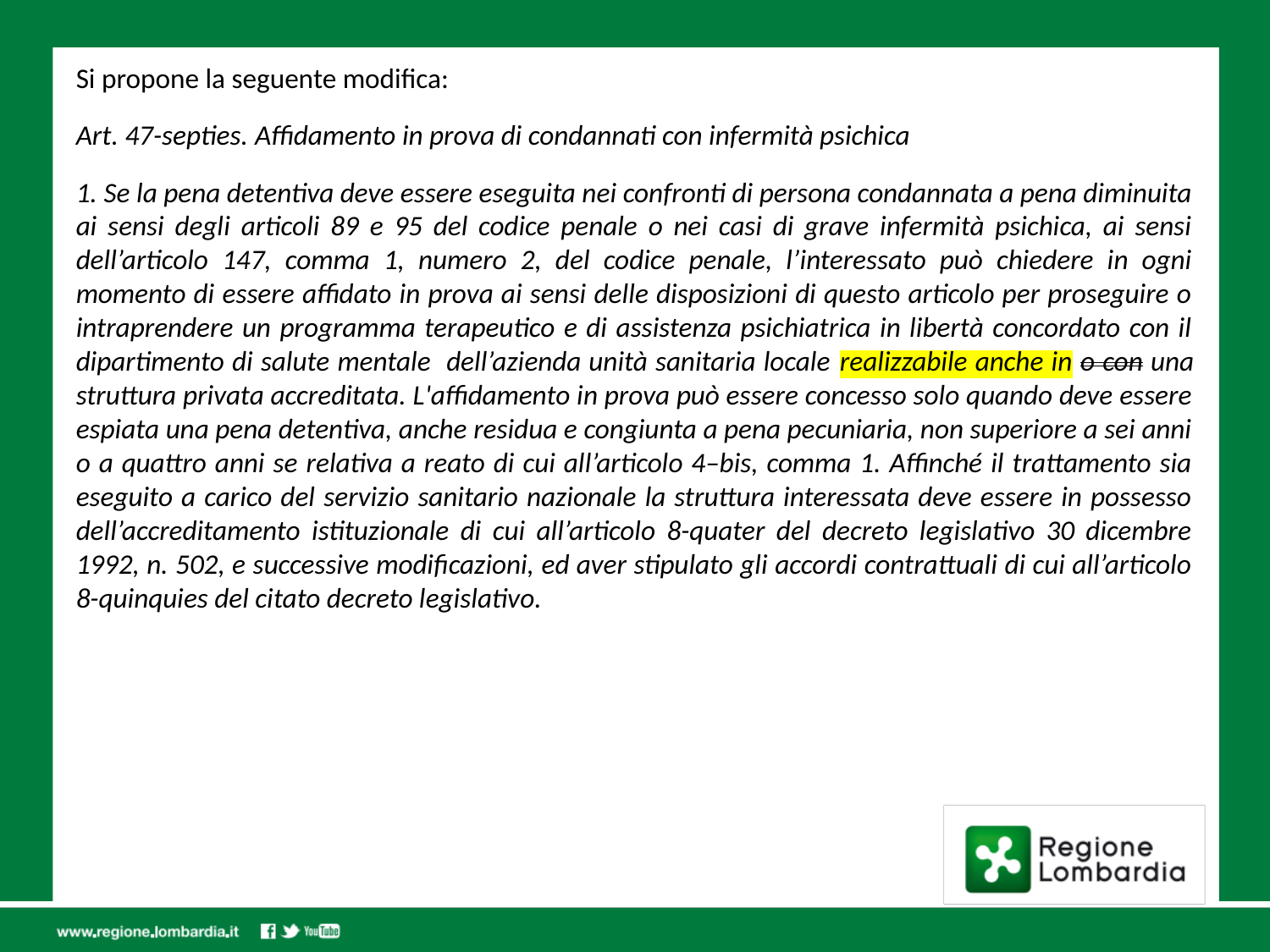

Si propone la seguente modifica:
Art. 47-septies. Affidamento in prova di condannati con infermità psichica
1. Se la pena detentiva deve essere eseguita nei confronti di persona condannata a pena diminuita ai sensi degli articoli 89 e 95 del codice penale o nei casi di grave infermità psichica, ai sensi dell’articolo 147, comma 1, numero 2, del codice penale, l’interessato può chiedere in ogni momento di essere affidato in prova ai sensi delle disposizioni di questo articolo per proseguire o intraprendere un programma terapeutico e di assistenza psichiatrica in libertà concordato con il dipartimento di salute mentale  dell’azienda unità sanitaria locale realizzabile anche in o con una struttura privata accreditata. L'affidamento in prova può essere concesso solo quando deve essere espiata una pena detentiva, anche residua e congiunta a pena pecuniaria, non superiore a sei anni o a quattro anni se relativa a reato di cui all’articolo 4–bis, comma 1. Affinché il trattamento sia eseguito a carico del servizio sanitario nazionale la struttura interessata deve essere in possesso dell’accreditamento istituzionale di cui all’articolo 8-quater del decreto legislativo 30 dicembre 1992, n. 502, e successive modificazioni, ed aver stipulato gli accordi contrattuali di cui all’articolo 8-quinquies del citato decreto legislativo.